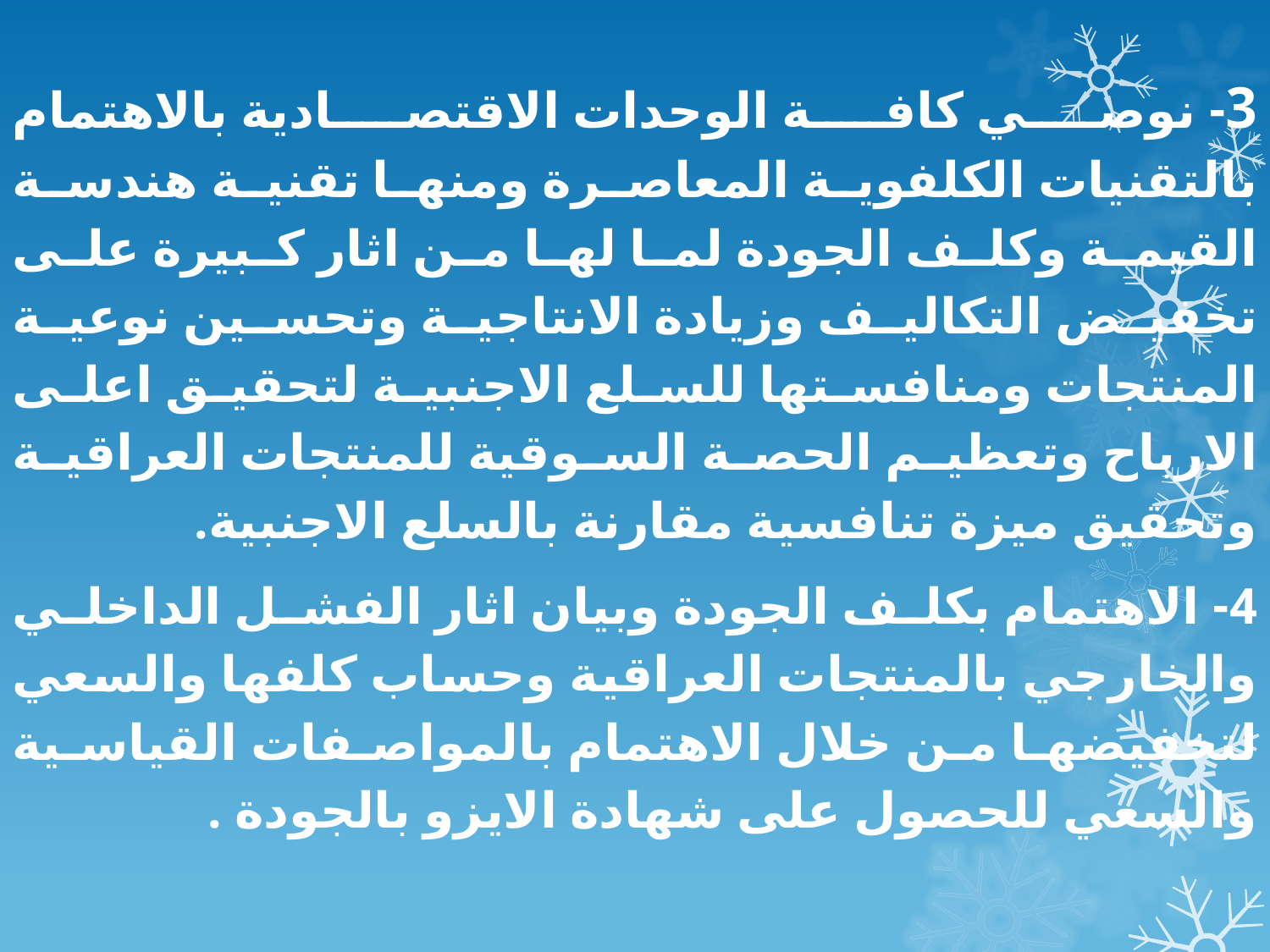

3- نوصي كافة الوحدات الاقتصادية بالاهتمام بالتقنيات الكلفوية المعاصرة ومنها تقنية هندسة القيمة وكلف الجودة لما لها من اثار كبيرة على تخفيض التكاليف وزيادة الانتاجية وتحسين نوعية المنتجات ومنافستها للسلع الاجنبية لتحقيق اعلى الارباح وتعظيم الحصة السوقية للمنتجات العراقية وتحقيق ميزة تنافسية مقارنة بالسلع الاجنبية.
4- الاهتمام بكلف الجودة وبيان اثار الفشل الداخلي والخارجي بالمنتجات العراقية وحساب كلفها والسعي لتخفيضها من خلال الاهتمام بالمواصفات القياسية والسعي للحصول على شهادة الايزو بالجودة .